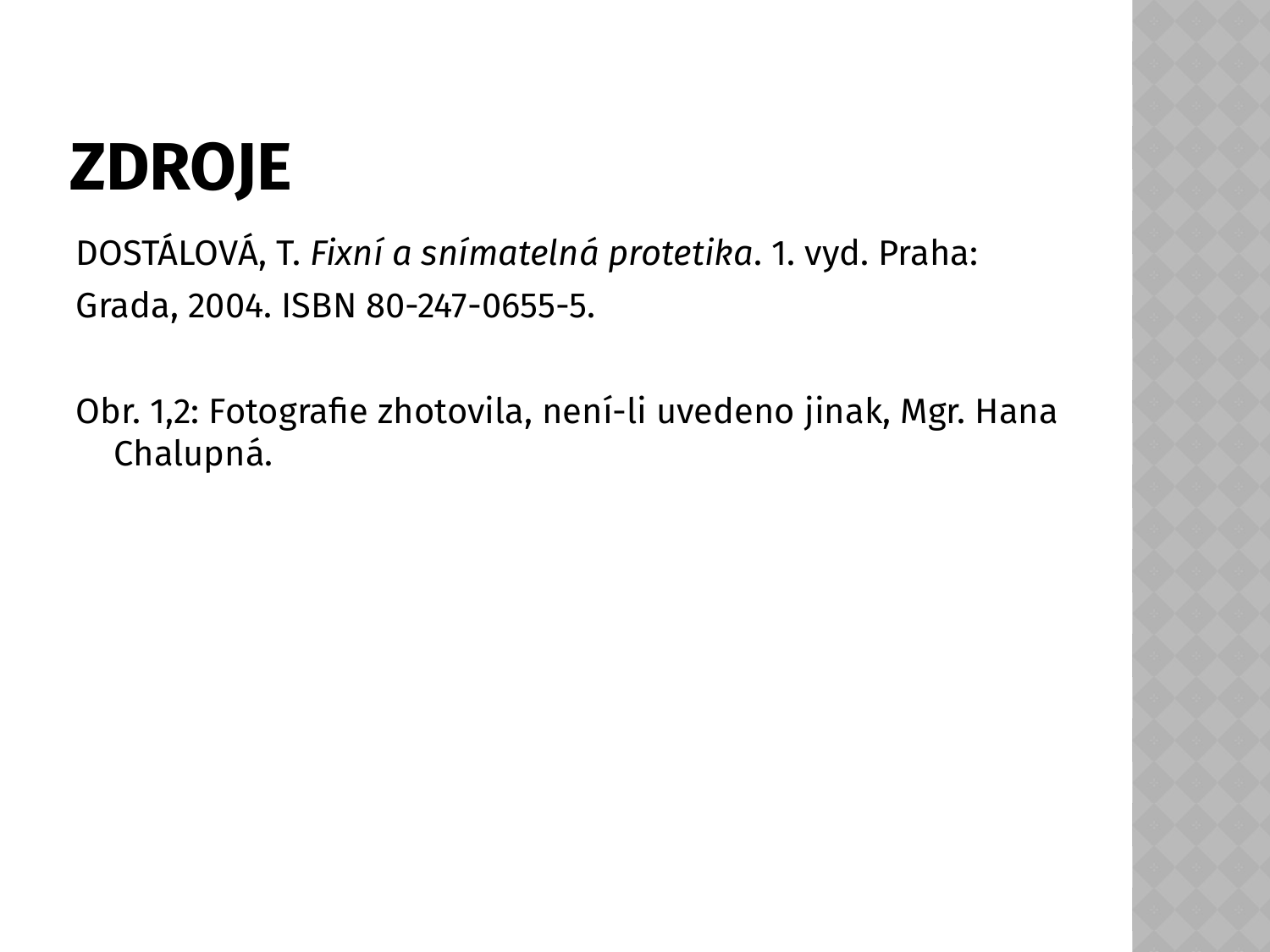

# zdroje
DOSTÁLOVÁ, T. Fixní a snímatelná protetika. 1. vyd. Praha:
Grada, 2004. ISBN 80-247-0655-5.

Obr. 1,2: Fotografie zhotovila, není-li uvedeno jinak, Mgr. Hana Chalupná.